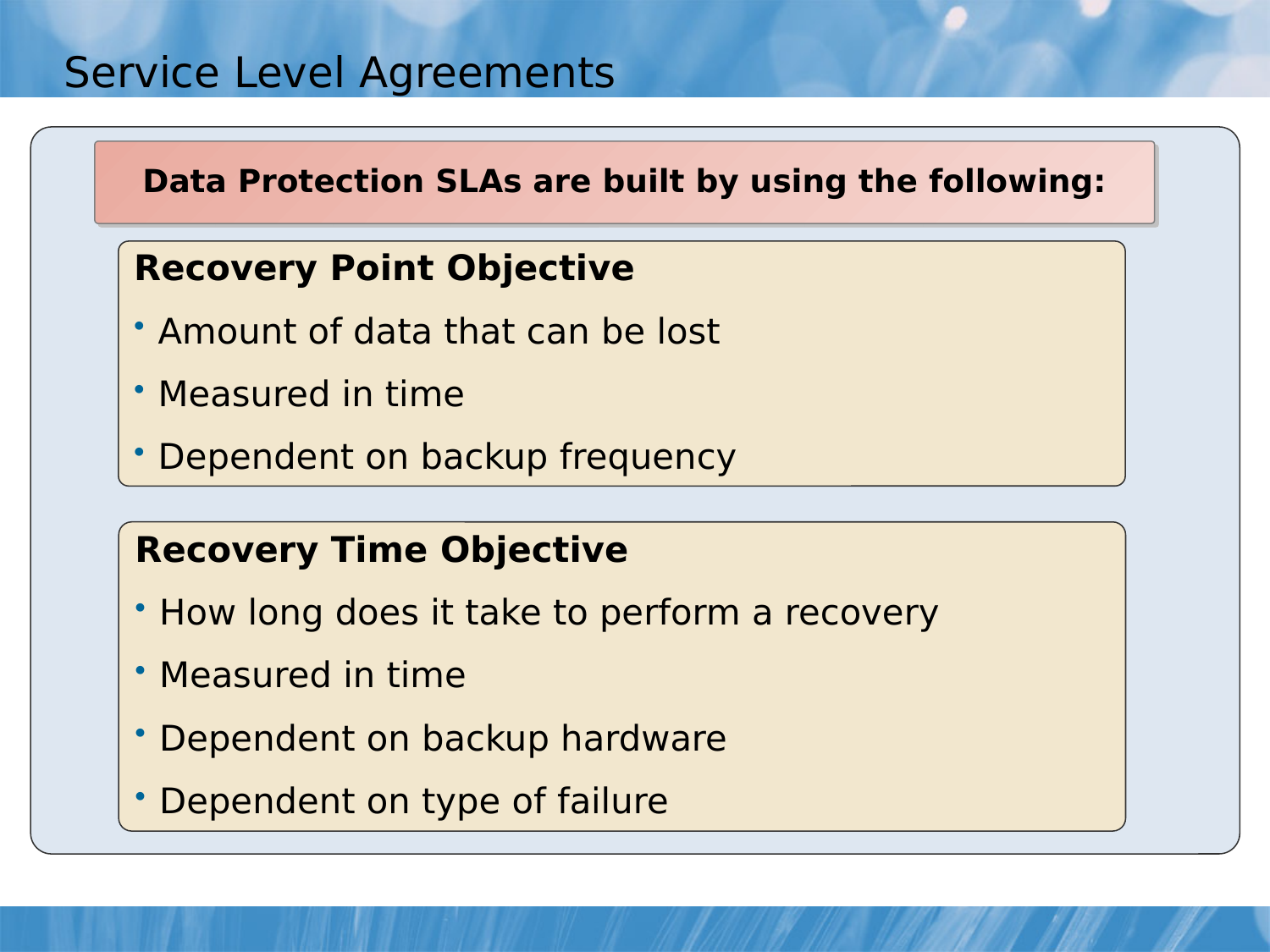

# Service Level Agreements

Data Protection SLAs are built by using the following:
Recovery Point Objective
Amount of data that can be lost
Measured in time
Dependent on backup frequency
Recovery Time Objective
How long does it take to perform a recovery
Measured in time
Dependent on backup hardware
Dependent on type of failure